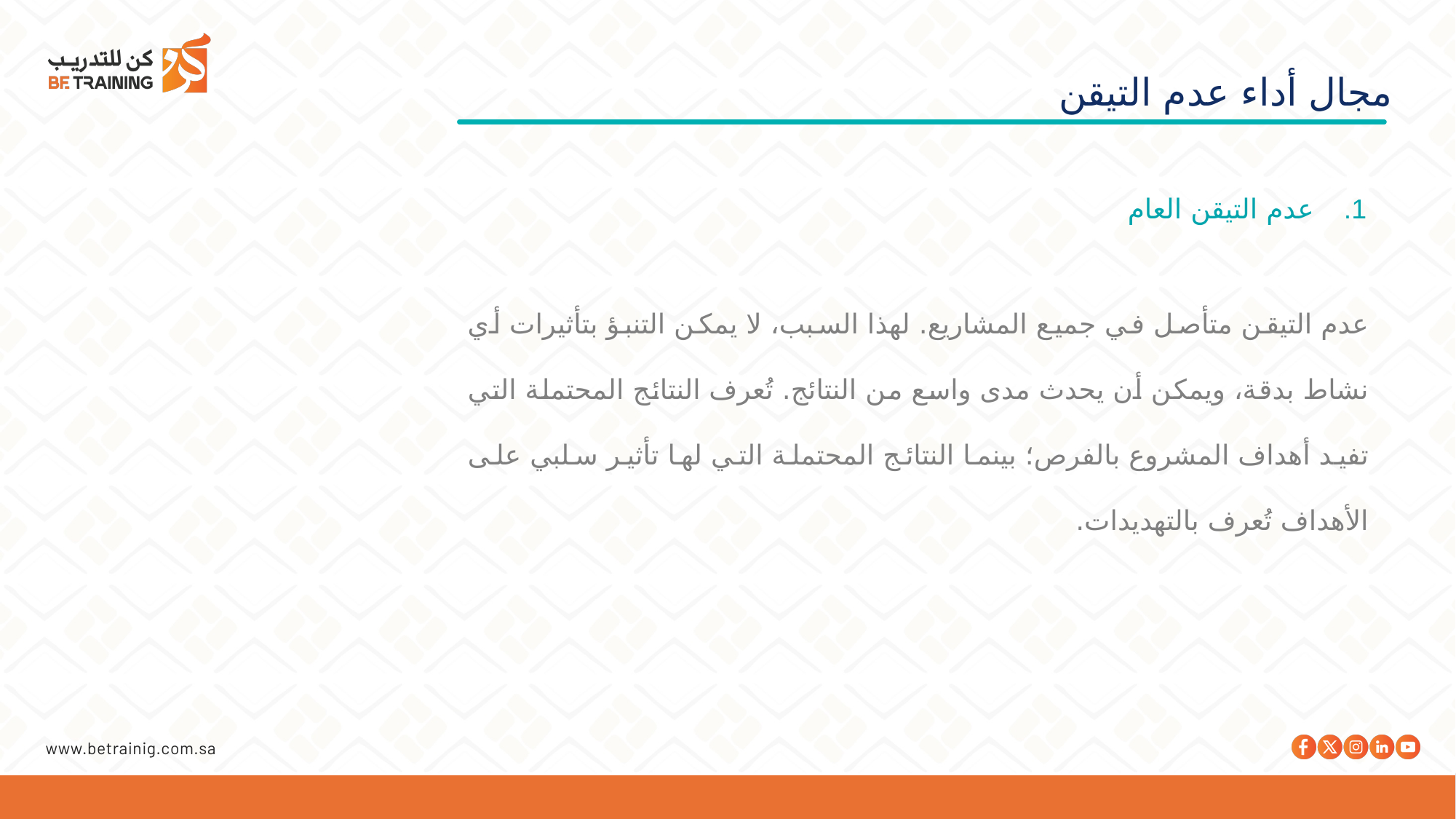

مجال أداء عدم التيقن
عدم التيقن العام

عدم التيقن متأصل في جميع المشاريع. لهذا السبب، لا يمكن التنبؤ بتأثيرات أي نشاط بدقة، ويمكن أن يحدث مدى واسع من النتائج. تُعرف النتائج المحتملة التي تفيد أهداف المشروع بالفرص؛ بينما النتائج المحتملة التي لها تأثير سلبي على الأهداف تُعرف بالتهديدات.